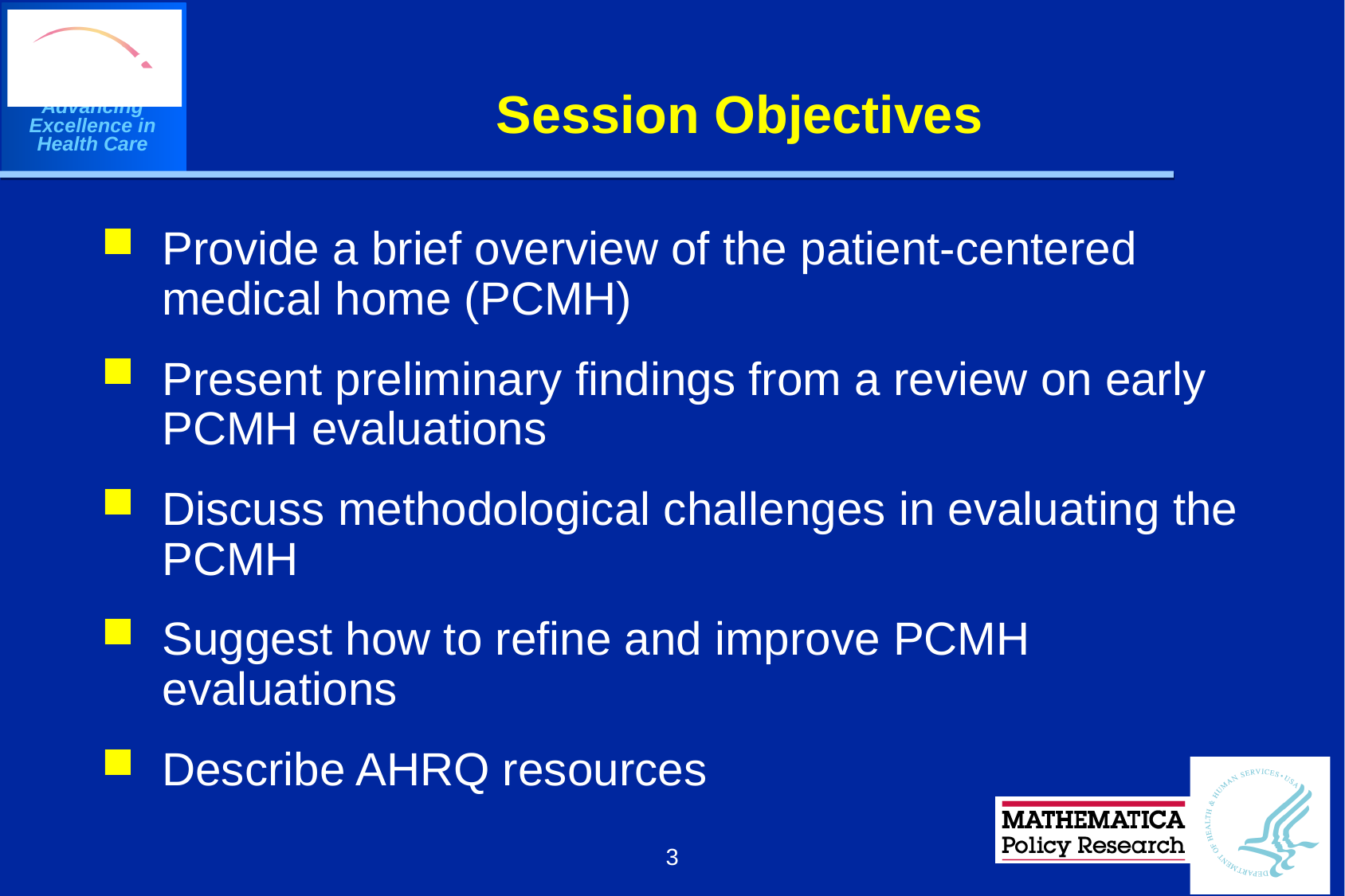

# Session Objectives
Provide a brief overview of the patient-centered medical home (PCMH)
Present preliminary findings from a review on early PCMH evaluations
Discuss methodological challenges in evaluating the PCMH
Suggest how to refine and improve PCMH evaluations
Describe AHRQ resources
3